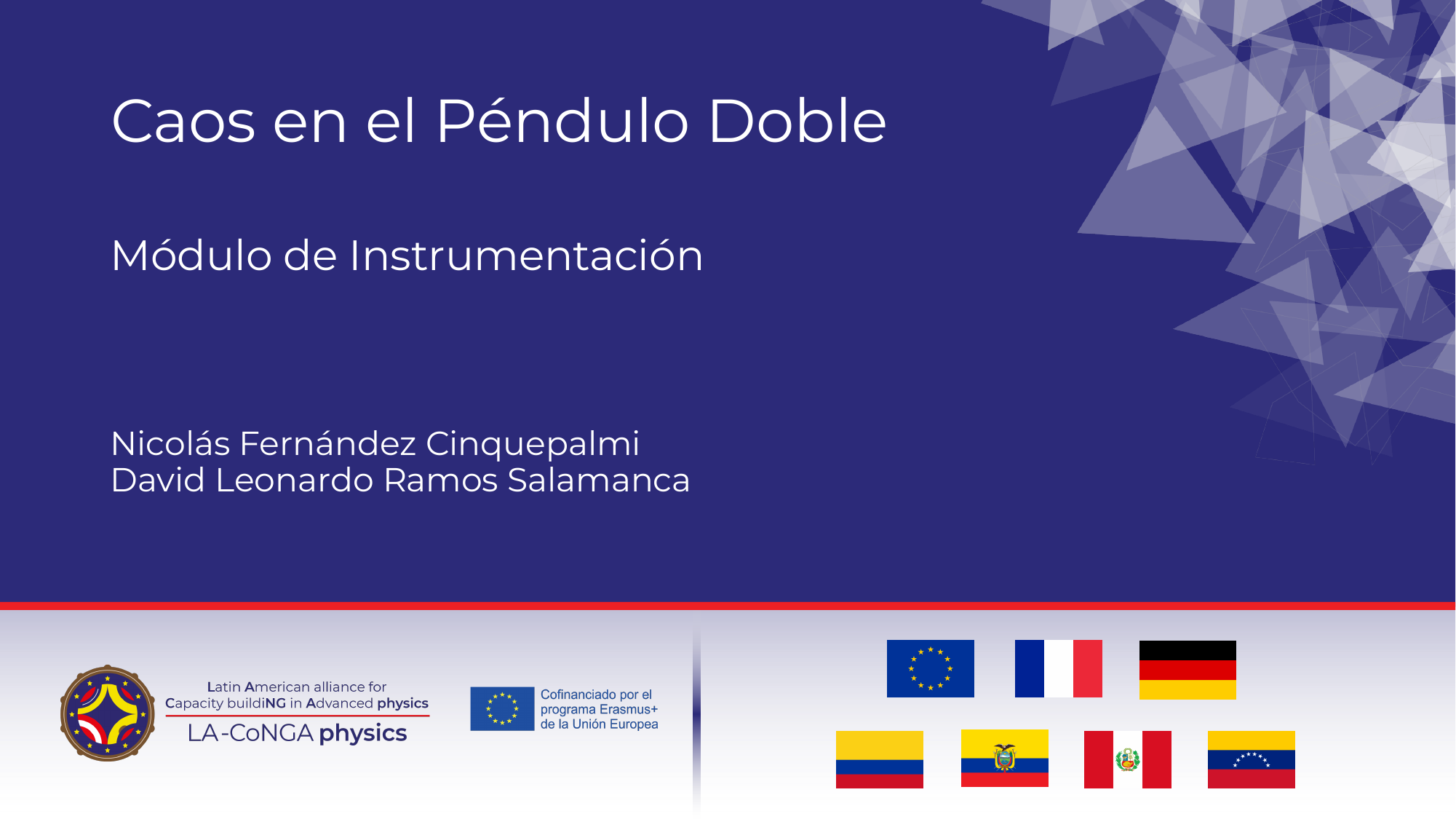

# Caos en el Péndulo Doble
Módulo de Instrumentación
Nicolás Fernández Cinquepalmi
David Leonardo Ramos Salamanca